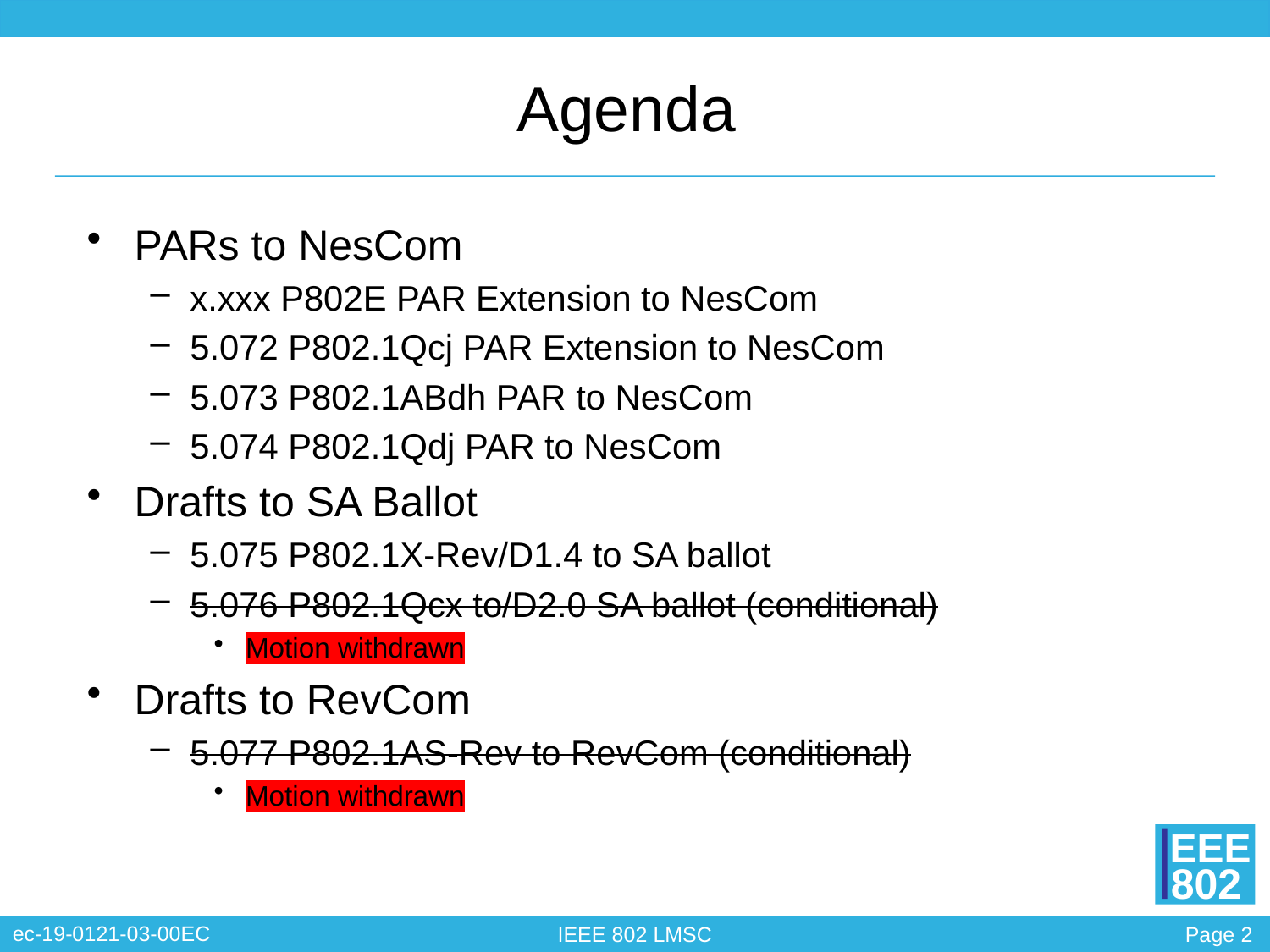

# Agenda
PARs to NesCom
x.xxx P802E PAR Extension to NesCom
5.072 P802.1Qcj PAR Extension to NesCom
5.073 P802.1ABdh PAR to NesCom
5.074 P802.1Qdj PAR to NesCom
Drafts to SA Ballot
5.075 P802.1X-Rev/D1.4 to SA ballot
5.076 P802.1Qcx to/D2.0 SA ballot (conditional)
Motion withdrawn
Drafts to RevCom
5.077 P802.1AS-Rev to RevCom (conditional)
Motion withdrawn